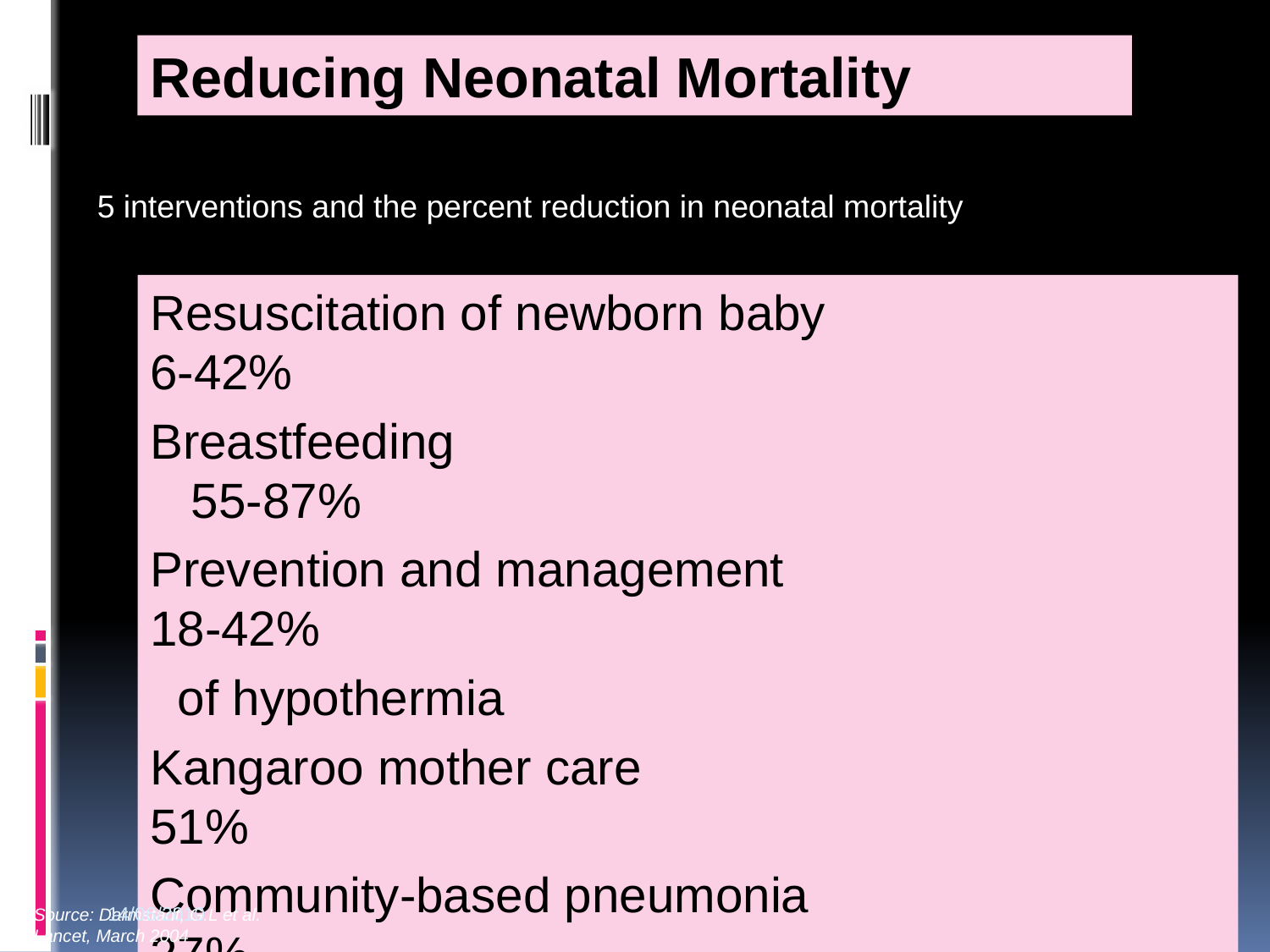

Reducing Neonatal Mortality
5 interventions and the percent reduction in neonatal mortality
Resuscitation of newborn baby                          6-42%
Breastfeeding                                                           55-87%
Prevention and management                             18-42%
  of hypothermia
Kangaroo mother care                                           51%
Community-based pneumonia                              27%
  case management
14/06/2010
21
Source: Darmstadt, G.L et al.  Lancet, March 2004